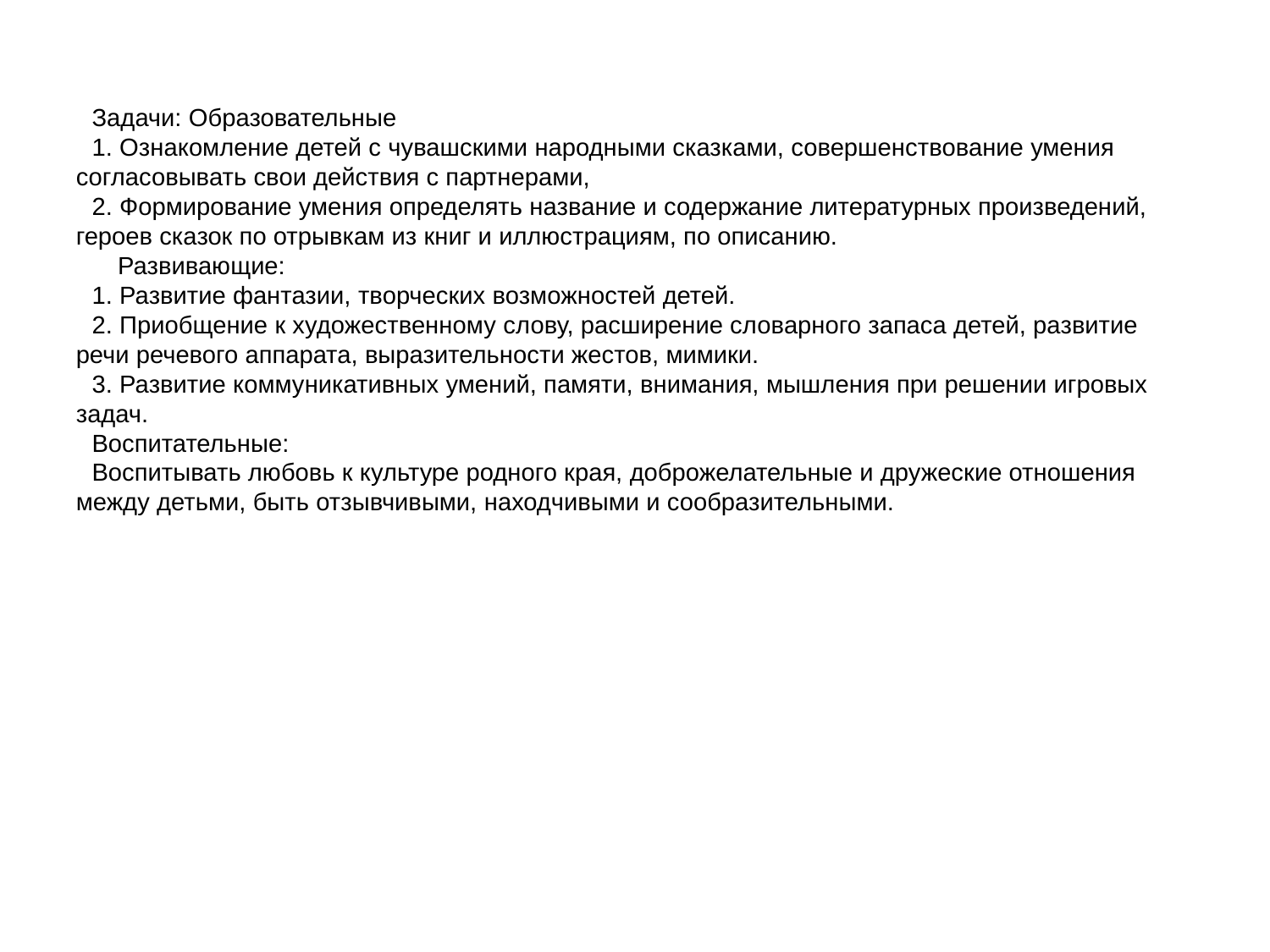

Задачи: Образовательные
1. Ознакомление детей с чувашскими народными сказками, совершенствование умения согласовывать свои действия с партнерами,
2. Формирование умения определять название и содержание литературных произведений, героев сказок по отрывкам из книг и иллюстрациям, по описанию.                                                     Развивающие:
1. Развитие фантазии, творческих возможностей детей.
2. Приобщение к художественному слову, расширение словарного запаса детей, развитие речи речевого аппарата, выразительности жестов, мимики.
3. Развитие коммуникативных умений, памяти, внимания, мышления при решении игровых задач.
Воспитательные:
Воспитывать любовь к культуре родного края, доброжелательные и дружеские отношения между детьми, быть отзывчивыми, находчивыми и сообразительными.